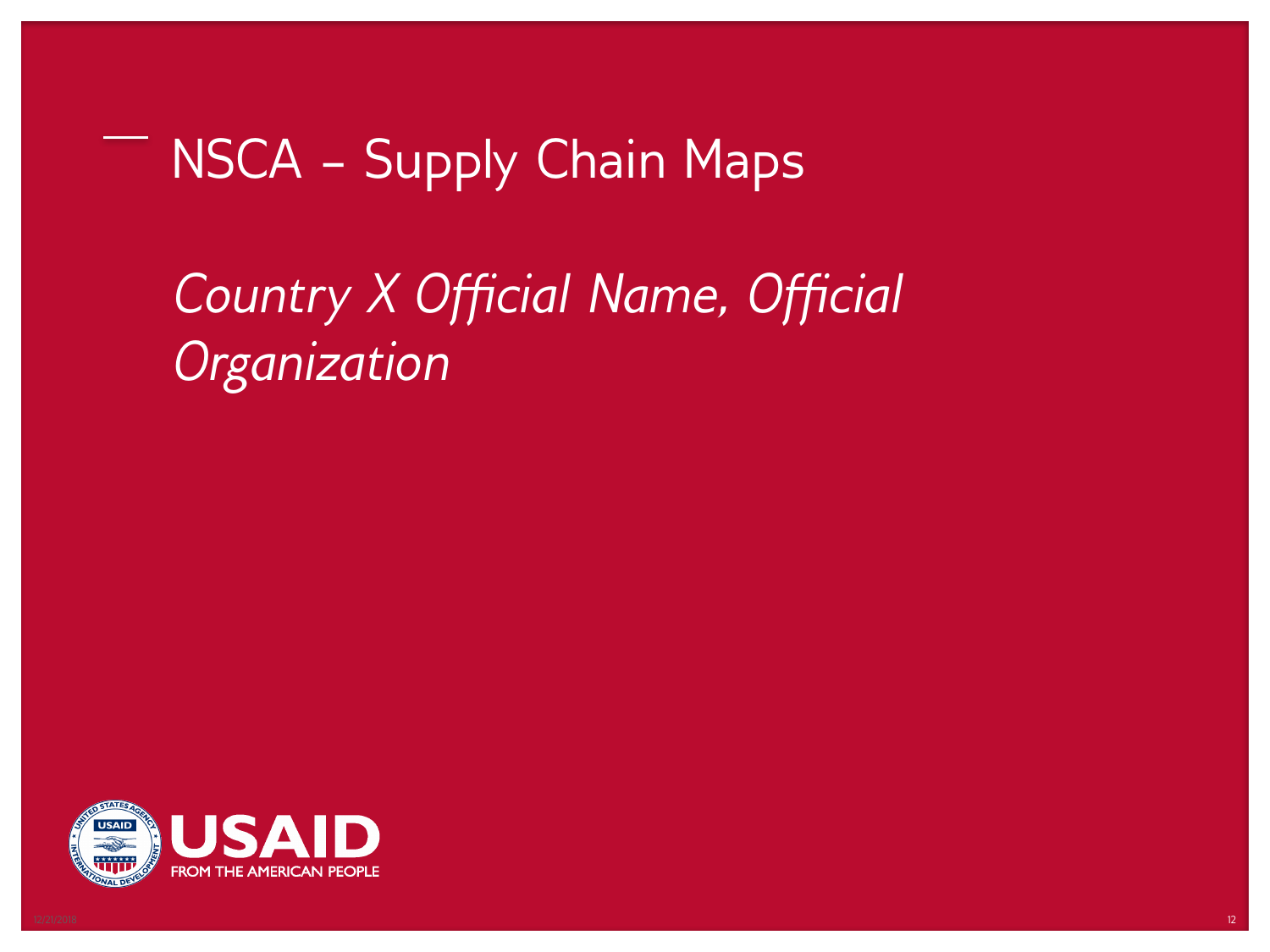

# NSCA – Supply Chain Maps Country X Official Name, Official Organization
12/21/2018
12